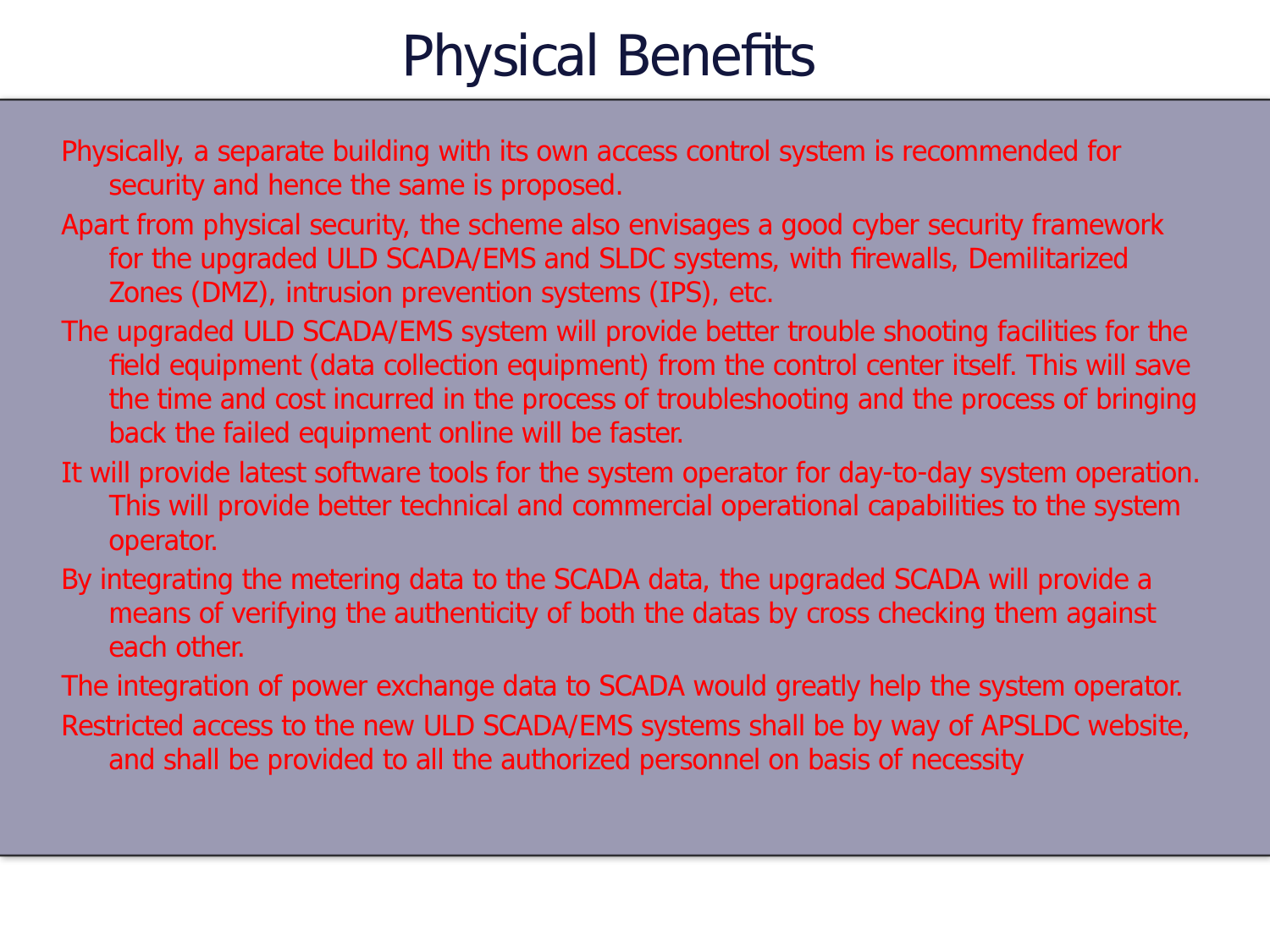

# Physical Benefits
Physically, a separate building with its own access control system is recommended for security and hence the same is proposed.
Apart from physical security, the scheme also envisages a good cyber security framework for the upgraded ULD SCADA/EMS and SLDC systems, with firewalls, Demilitarized Zones (DMZ), intrusion prevention systems (IPS), etc.
The upgraded ULD SCADA/EMS system will provide better trouble shooting facilities for the field equipment (data collection equipment) from the control center itself. This will save the time and cost incurred in the process of troubleshooting and the process of bringing back the failed equipment online will be faster.
It will provide latest software tools for the system operator for day-to-day system operation. This will provide better technical and commercial operational capabilities to the system operator.
By integrating the metering data to the SCADA data, the upgraded SCADA will provide a means of verifying the authenticity of both the datas by cross checking them against each other.
The integration of power exchange data to SCADA would greatly help the system operator.
Restricted access to the new ULD SCADA/EMS systems shall be by way of APSLDC website, and shall be provided to all the authorized personnel on basis of necessity